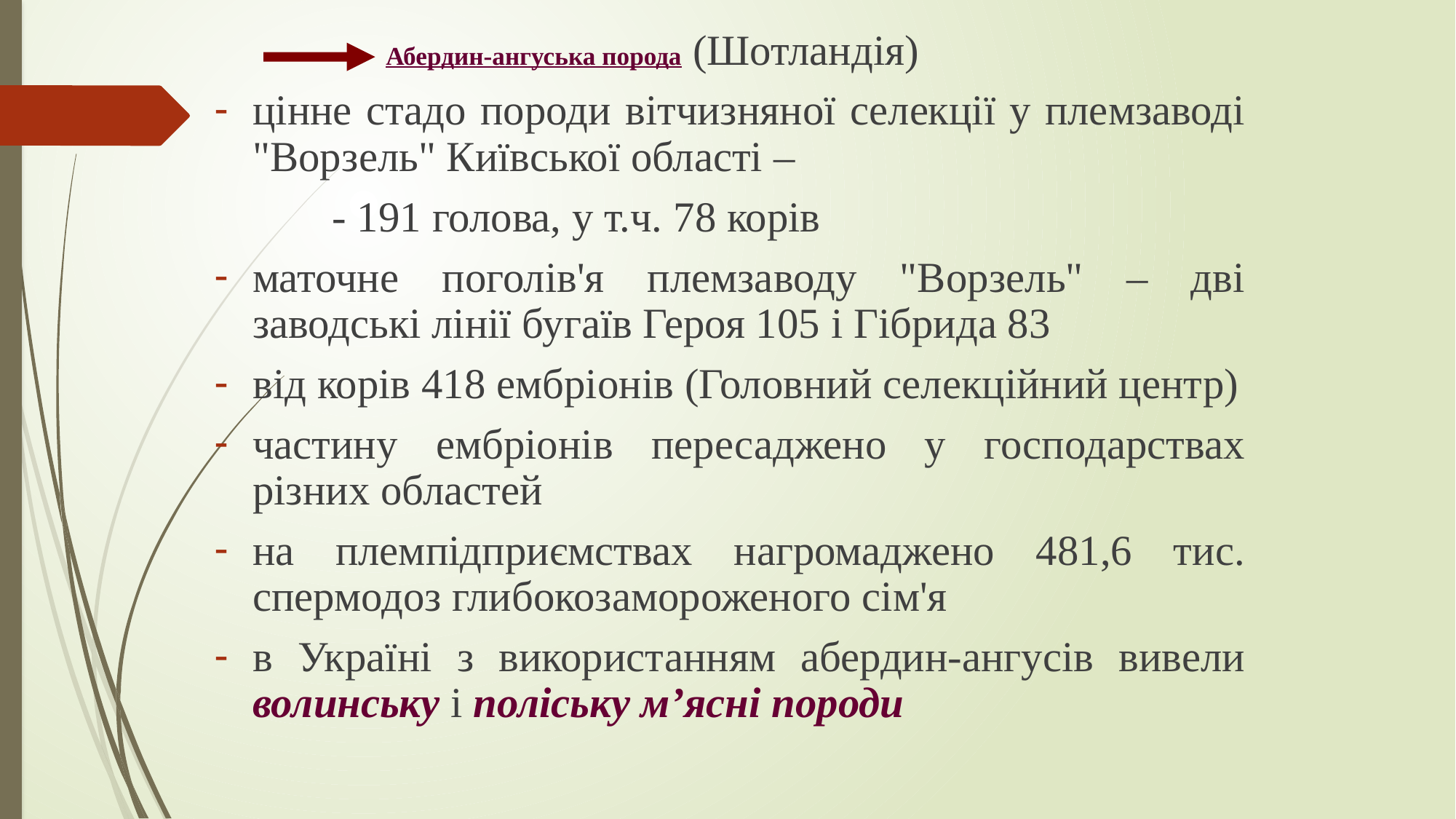

Абердин-ангуська порода (Шотландія)
цінне стадо породи вітчизняної селекції у племзаводі "Ворзель" Київської області –
           - 191 голова, у т.ч. 78 корів
маточне поголів'я племзаводу "Ворзель" – дві заводські лінії бугаїв Героя 105 і Гібрида 83
від корів 418 ембріонів (Головний селекційний центр)
частину ембріонів пересаджено у господарствах різних областей
на племпідприємствах нагромаджено 481,6 тис. спермодоз глибокозамороженого сім'я
в Україні з використанням абердин-ангусів вивели волинську і поліську м’ясні породи